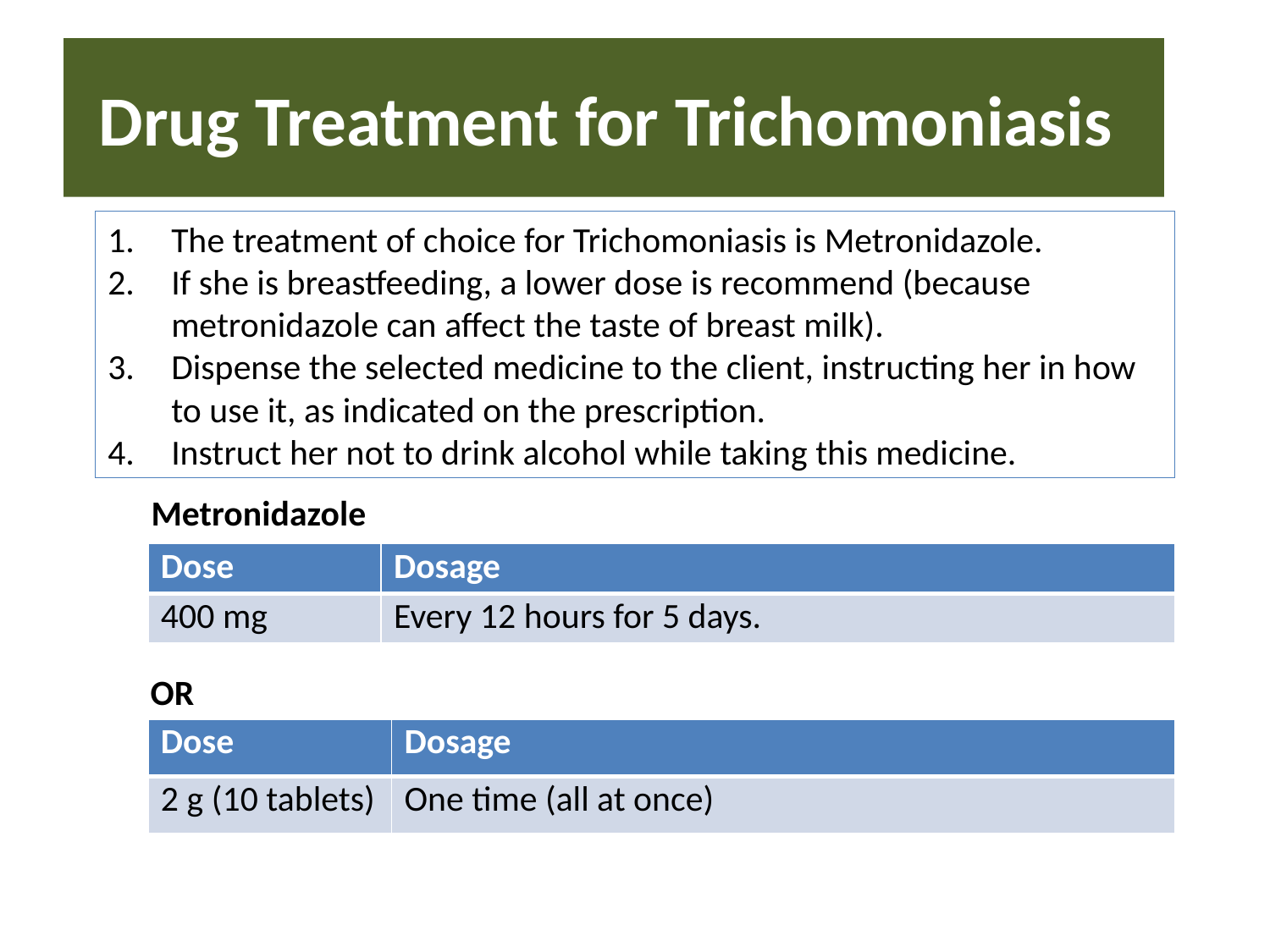

# Drug Treatment for Trichomoniasis
The treatment of choice for Trichomoniasis is Metronidazole.
If she is breastfeeding, a lower dose is recommend (because metronidazole can affect the taste of breast milk).
Dispense the selected medicine to the client, instructing her in how to use it, as indicated on the prescription.
Instruct her not to drink alcohol while taking this medicine.
Metronidazole
| Dose | Dosage |
| --- | --- |
| 400 mg | Every 12 hours for 5 days. |
OR
| Dose | Dosage |
| --- | --- |
| 2 g (10 tablets) | One time (all at once) |